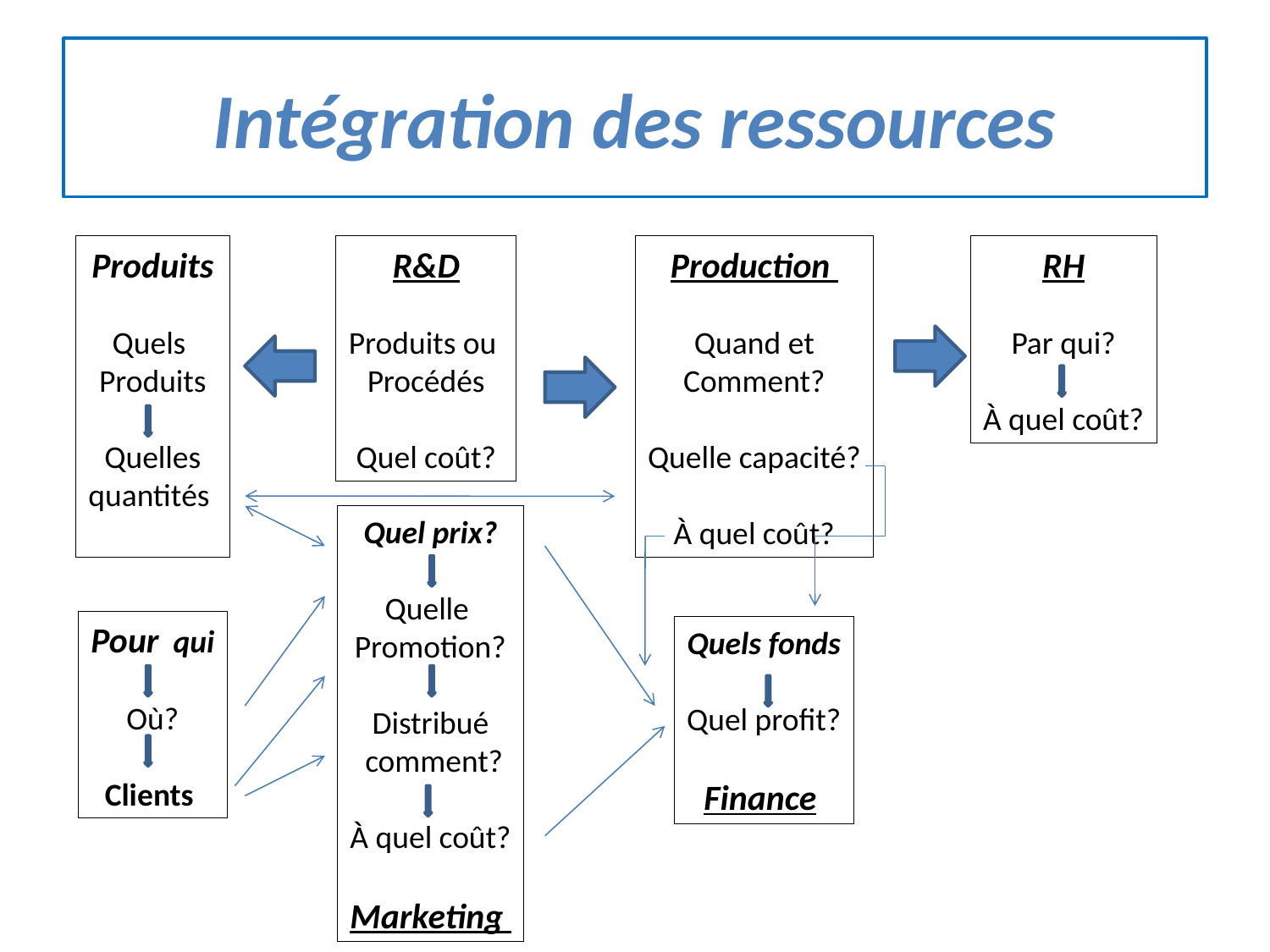

# Intégration des ressources
Produits

Quels
Produits

Quelles
quantités

R&D

Produits ou
Procédés

Quel coût?
Production

Quand et
Comment?

Quelle capacité?

À quel coût?
RH

Par qui?

À quel coût?

Quel prix?

Quelle
Promotion?

Distribué
 comment?

À quel coût?

Marketing

Pour  qui

Où?

Clients
Quels fonds

Quel profit?

Finance